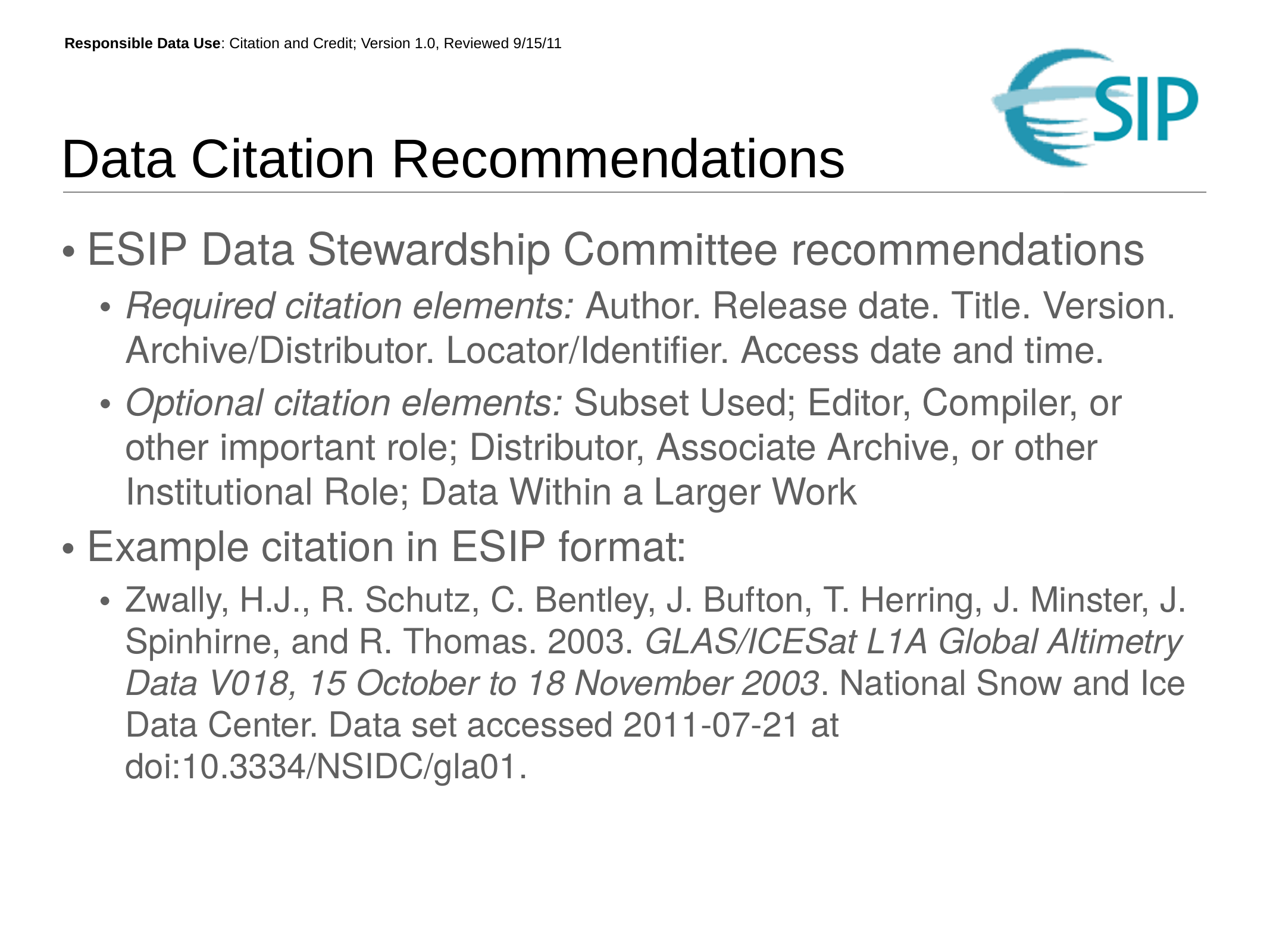

# Data Citation Recommendations
ESIP Data Stewardship Committee recommendations
Required citation elements: Author. Release date. Title. Version. Archive/Distributor. Locator/Identifier. Access date and time.
Optional citation elements: Subset Used; Editor, Compiler, or other important role; Distributor, Associate Archive, or other Institutional Role; Data Within a Larger Work
Example citation in ESIP format:
Zwally, H.J., R. Schutz, C. Bentley, J. Bufton, T. Herring, J. Minster, J. Spinhirne, and R. Thomas. 2003. GLAS/ICESat L1A Global Altimetry Data V018, 15 October to 18 November 2003. National Snow and Ice Data Center. Data set accessed 2011-07-21 at doi:10.3334/NSIDC/gla01.